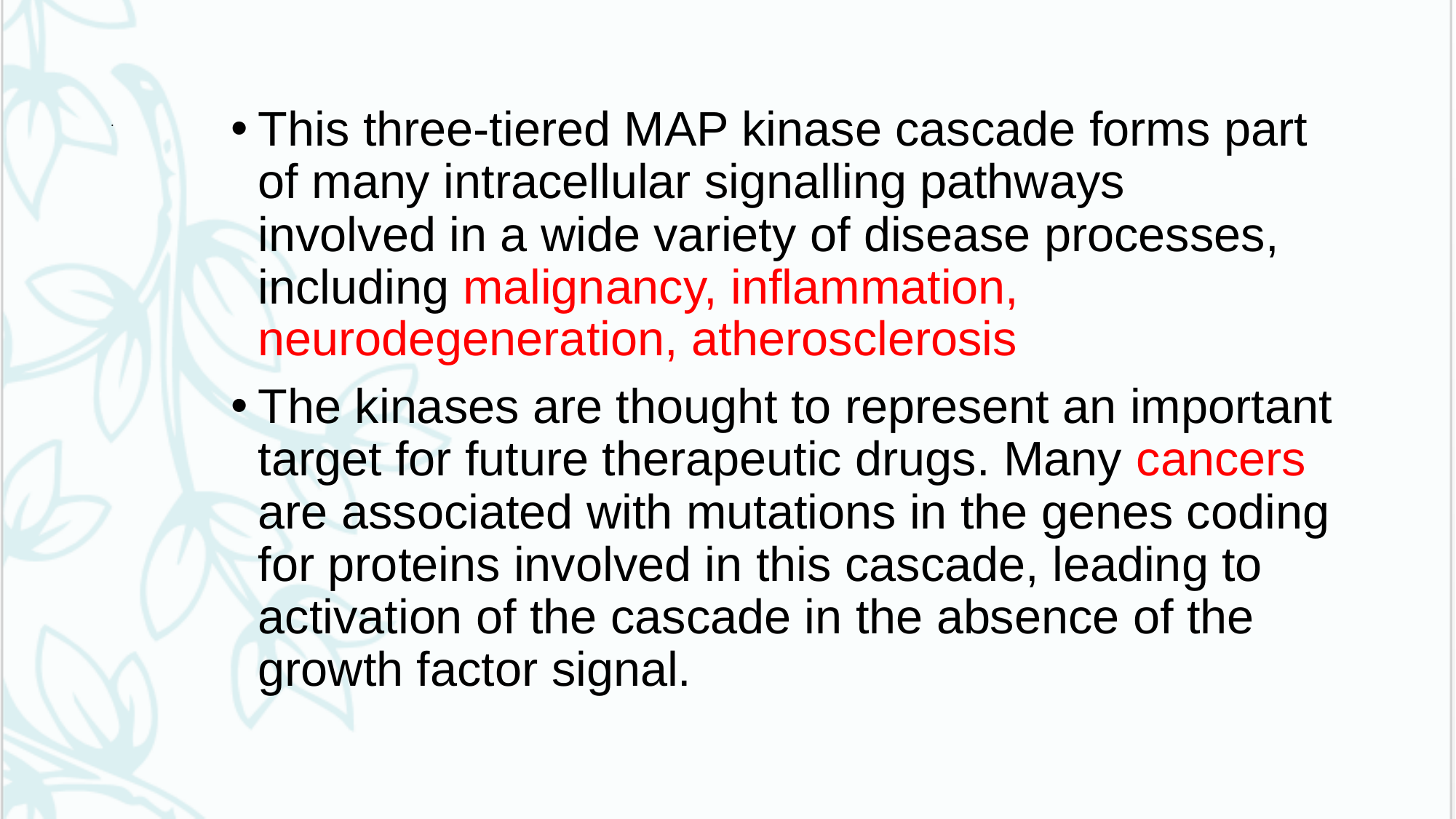

# .
This three-tiered MAP kinase cascade forms part of many intracellular signalling pathways  involved in a wide variety of disease processes, including malignancy, inflammation, neurodegeneration, atherosclerosis
The kinases are thought to represent an important target for future therapeutic drugs. Many cancers are associated with mutations in the genes coding for proteins involved in this cascade, leading to activation of the cascade in the absence of the growth factor signal.